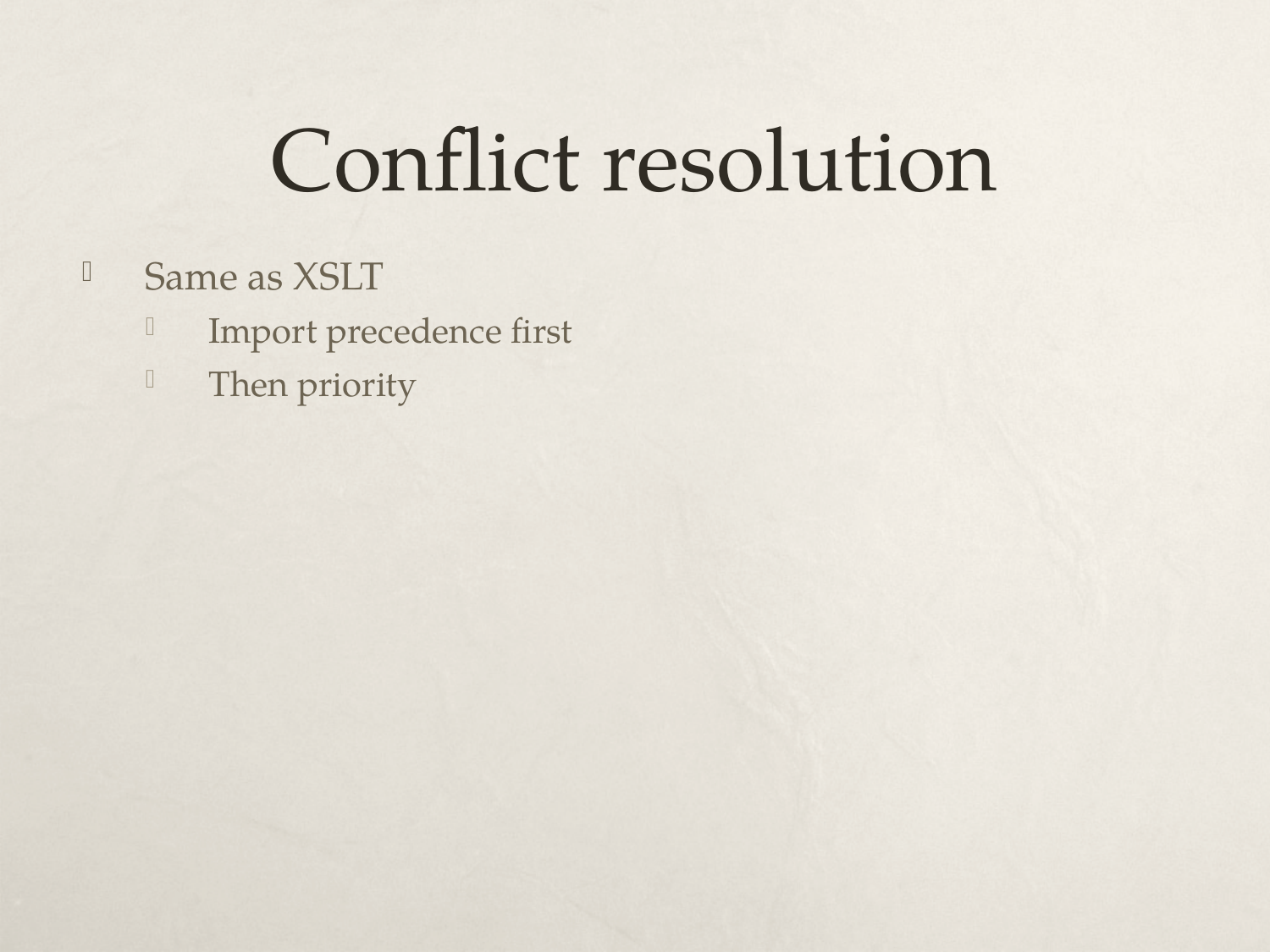

# Conflict resolution
Same as XSLT
Import precedence first
Then priority